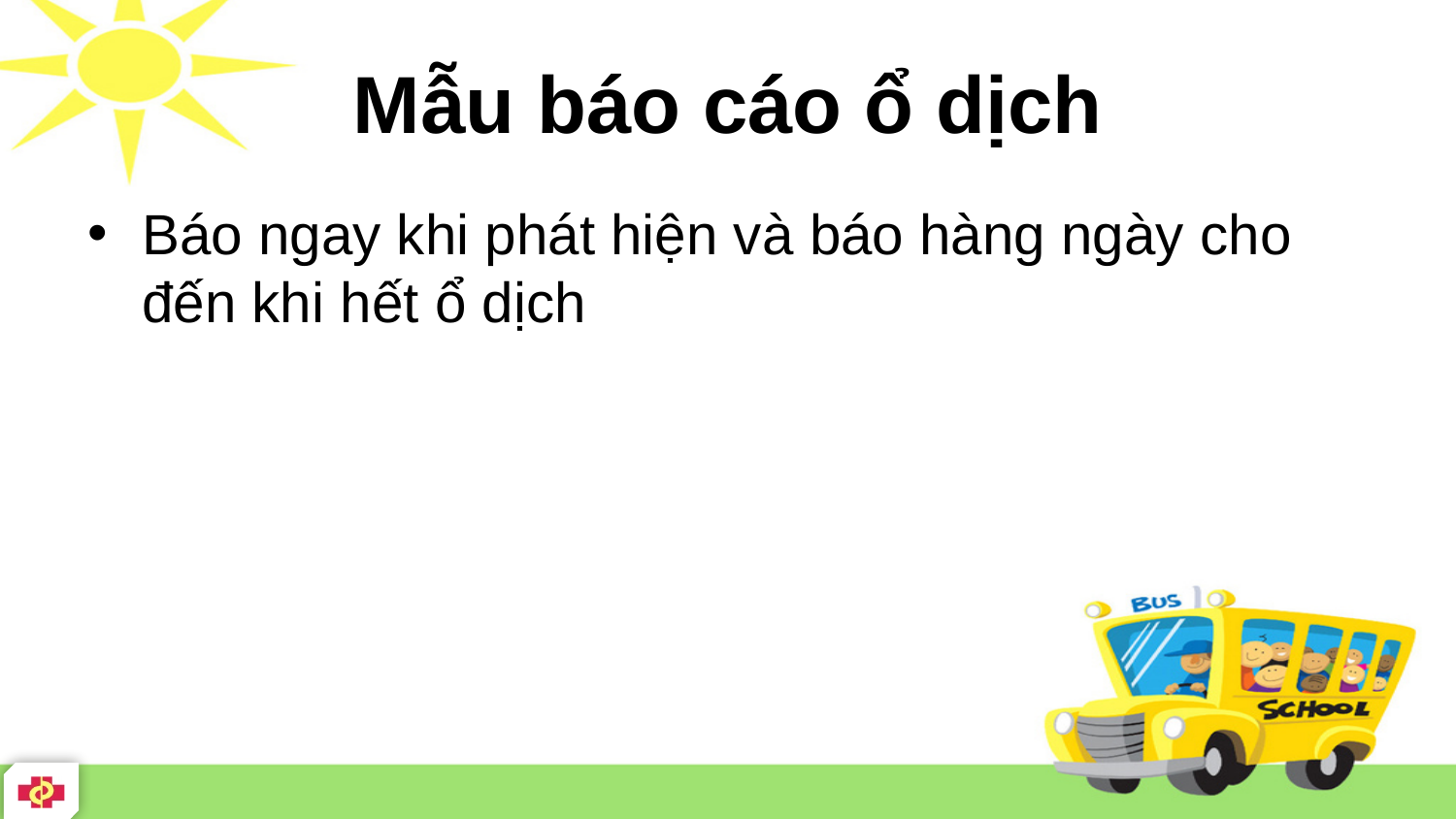

# Mẫu báo cáo ổ dịch
Báo ngay khi phát hiện và báo hàng ngày cho đến khi hết ổ dịch